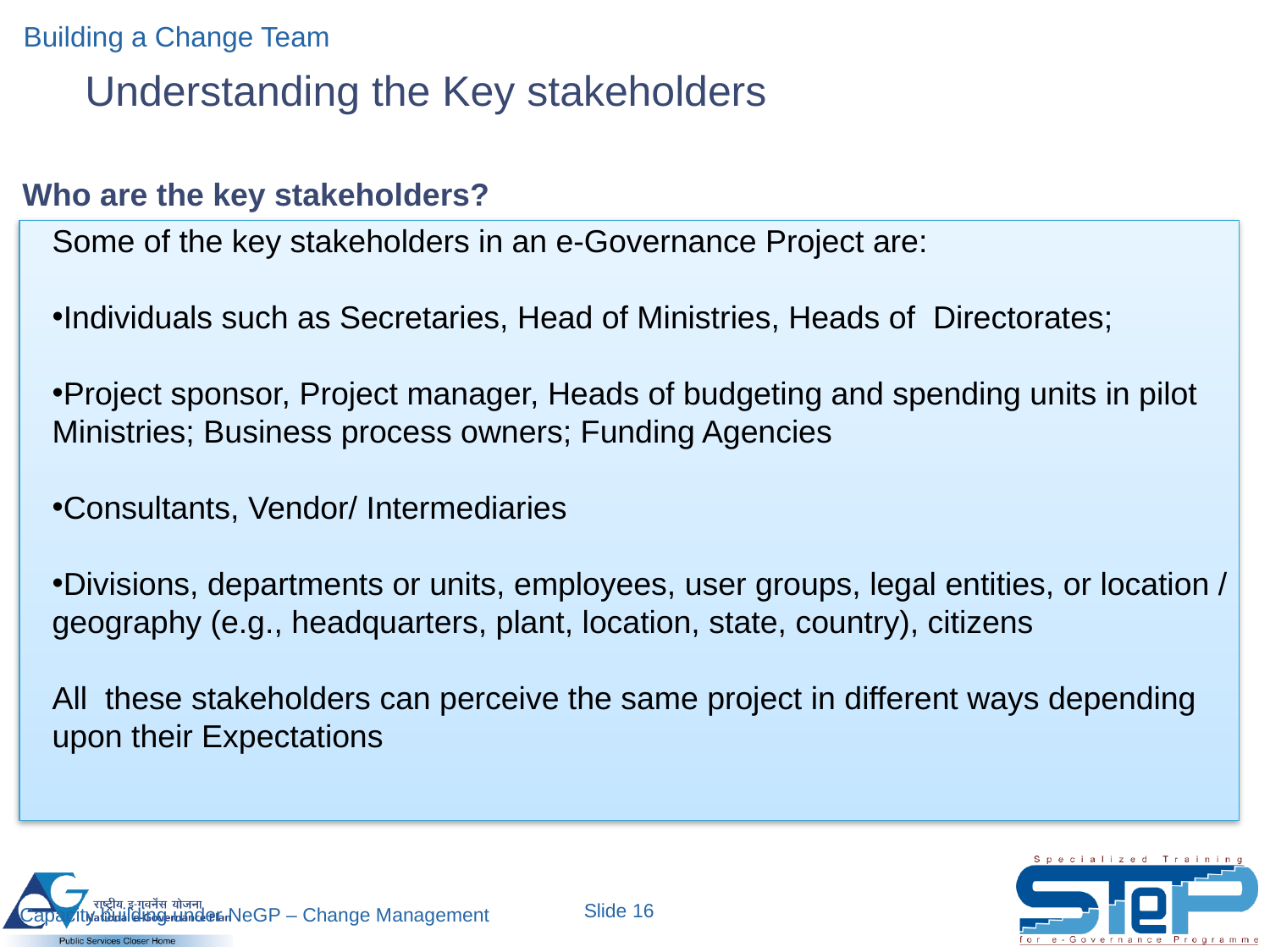

Building a Change Team
# Understanding the Key stakeholders
Who are the key stakeholders?
Some of the key stakeholders in an e-Governance Project are:

Individuals such as Secretaries, Head of Ministries, Heads of  Directorates;

Project sponsor, Project manager, Heads of budgeting and spending units in pilot
Ministries; Business process owners; Funding Agencies

Consultants, Vendor/ Intermediaries

Divisions, departments or units, employees, user groups, legal entities, or location /
geography (e.g., headquarters, plant, location, state, country), citizens

All  these stakeholders can perceive the same project in different ways depending
upon their Expectations